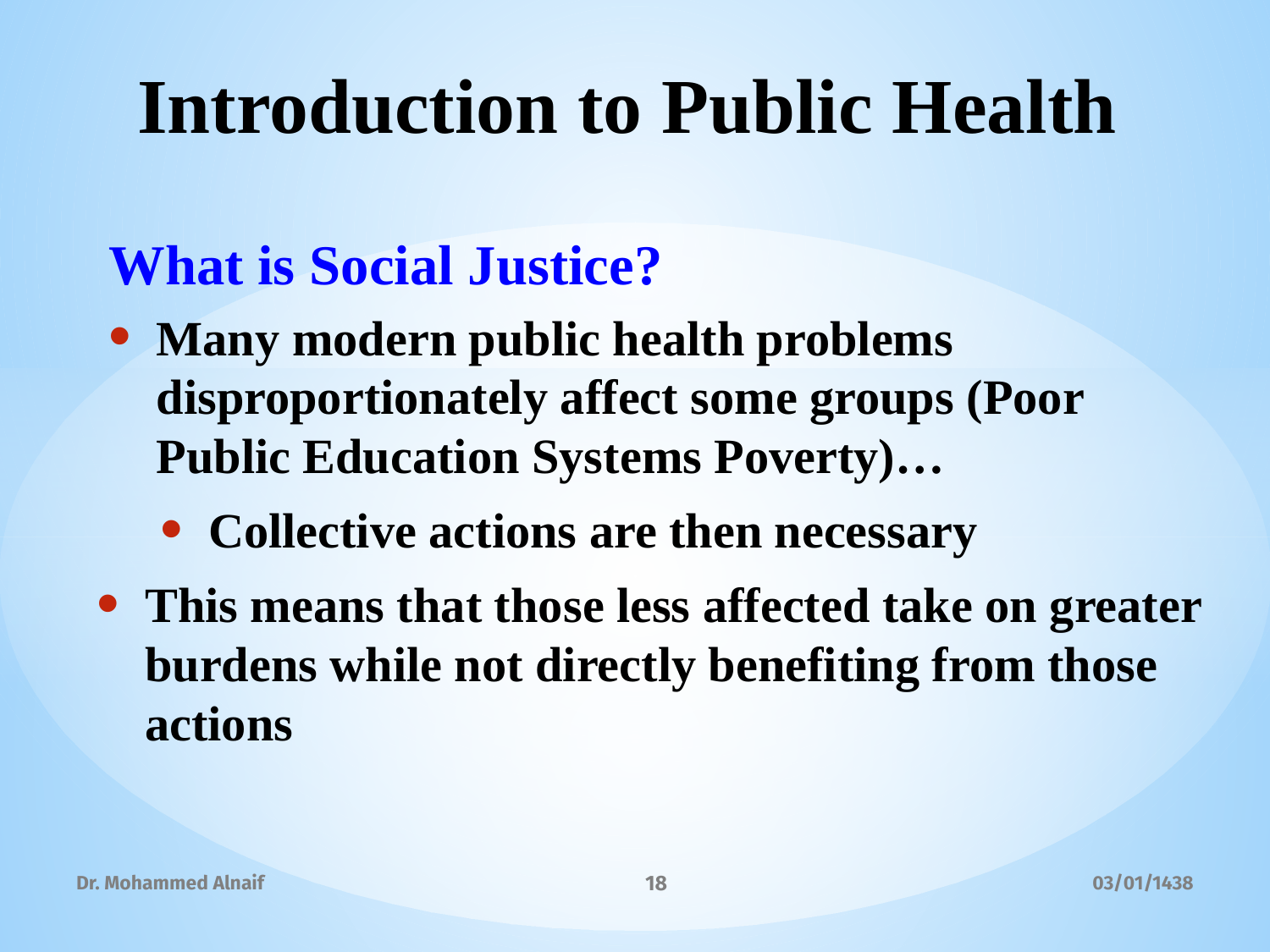

# Introduction to Public Health
What is Social Justice?
Many modern public health problems disproportionately affect some groups (Poor Public Education Systems Poverty)…
Collective actions are then necessary
This means that those less affected take on greater burdens while not directly benefiting from those actions
Dr. Mohammed Alnaif
18
03/01/1438